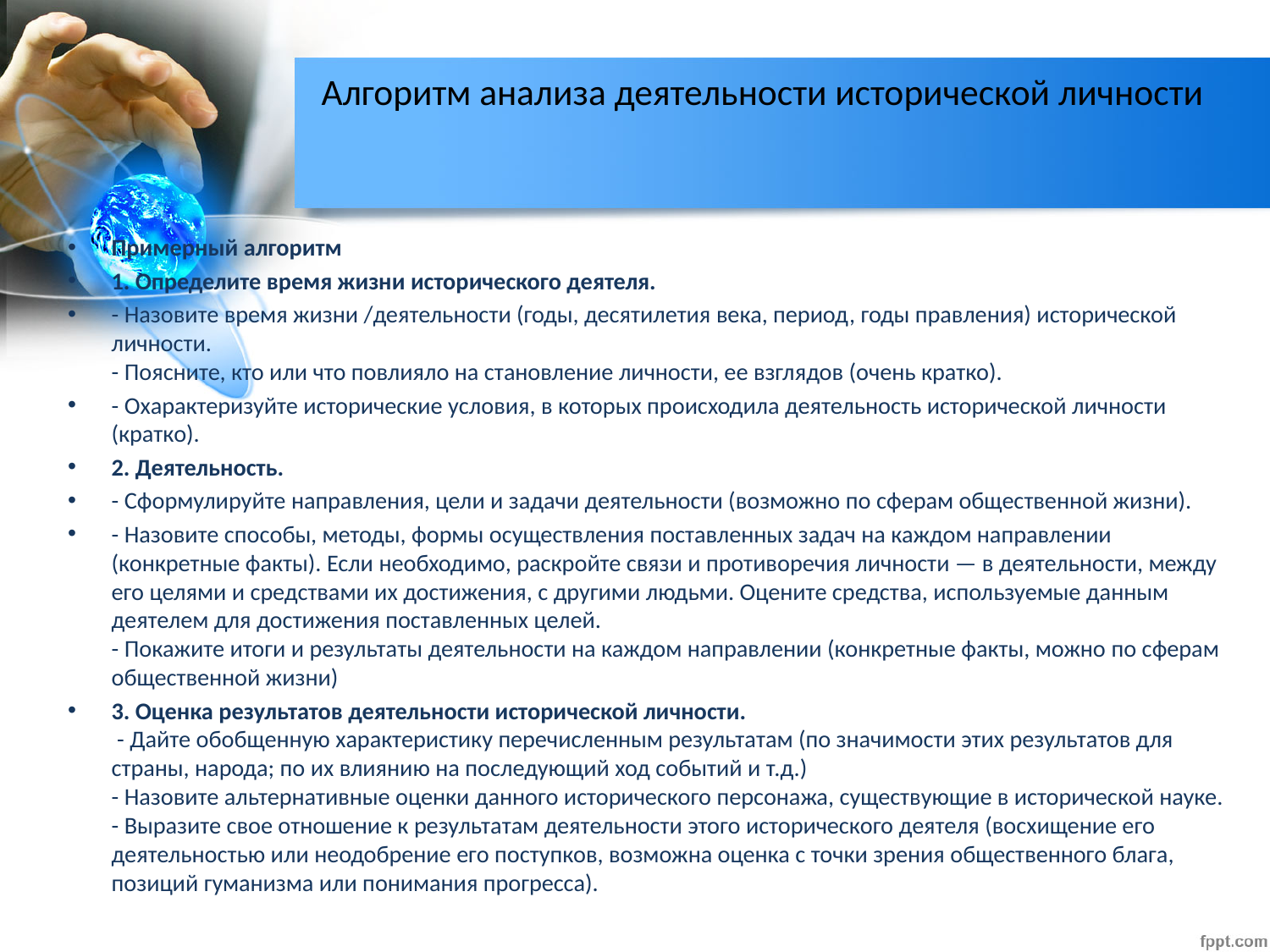

# Алгоритм анализа деятельности исторической личности
Примерный алгоритм
1. Определите время жизни исторического деятеля.
- Назовите время жизни /деятельности (годы, десятилетия века, период, годы правления) исторической личности.
- Поясните, кто или что повлияло на становление личности, ее взглядов (очень кратко).
- Охарактеризуйте исторические условия, в которых происходила деятельность исторической личности (кратко).
2. Деятельность.
- Сформулируйте направления, цели и задачи деятельности (возможно по сферам общественной жизни).
- Назовите способы, методы, формы осуществления поставленных задач на каждом направлении (конкретные факты). Если необходимо, раскройте связи и противоречия личности — в деятельности, между его целями и средствами их достижения, с другими людьми. Оцените средства, используемые данным деятелем для достижения поставленных целей.
- Покажите итоги и результаты деятельности на каждом направлении (конкретные факты, можно по сферам общественной жизни)
3. Оценка результатов деятельности исторической личности.
 - Дайте обобщенную характеристику перечисленным результатам (по значимости этих результатов для страны, народа; по их влиянию на последующий ход событий и т.д.)
- Назовите альтернативные оценки данного исторического персонажа, существующие в исторической науке.
- Выразите свое отношение к результатам деятельности этого исторического деятеля (восхищение его деятельностью или неодобрение его поступков, возможна оценка с точки зрения общественного блага, позиций гуманизма или понимания прогресса).